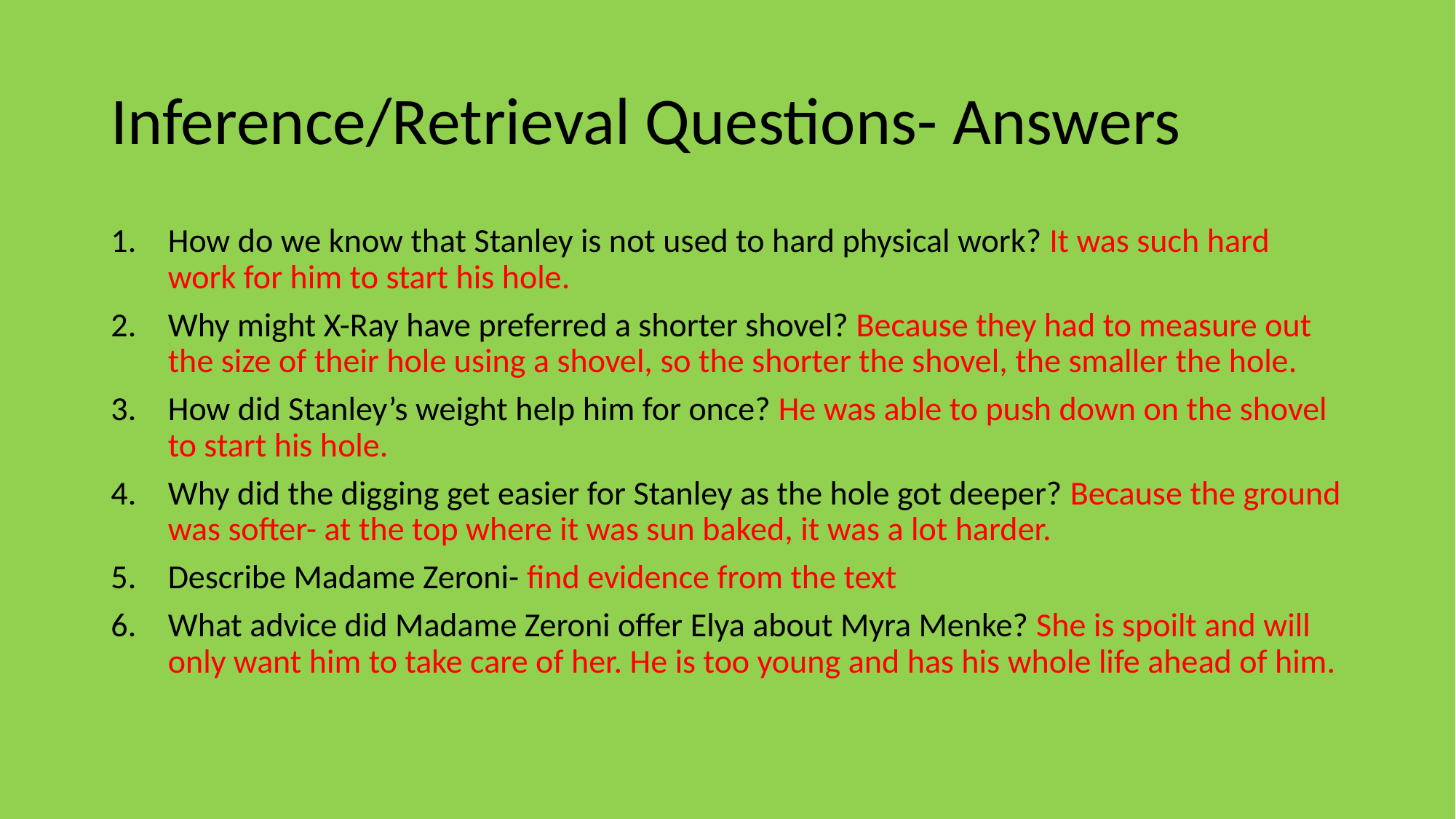

# Inference/Retrieval Questions- Answers
How do we know that Stanley is not used to hard physical work? It was such hard work for him to start his hole.
Why might X-Ray have preferred a shorter shovel? Because they had to measure out the size of their hole using a shovel, so the shorter the shovel, the smaller the hole.
How did Stanley’s weight help him for once? He was able to push down on the shovel to start his hole.
Why did the digging get easier for Stanley as the hole got deeper? Because the ground was softer- at the top where it was sun baked, it was a lot harder.
Describe Madame Zeroni- find evidence from the text
What advice did Madame Zeroni offer Elya about Myra Menke? She is spoilt and will only want him to take care of her. He is too young and has his whole life ahead of him.